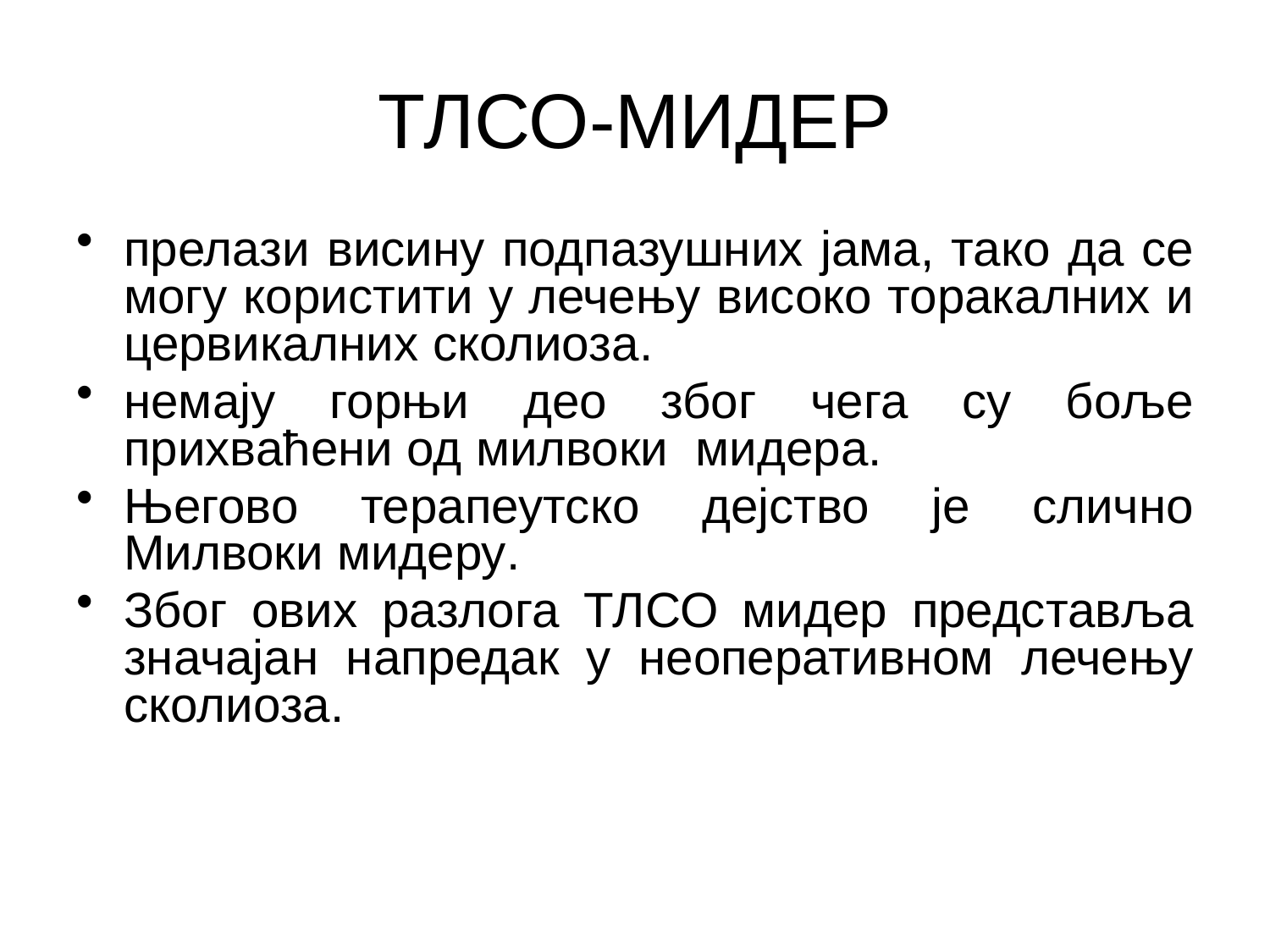

# ТЛСО-МИДЕР
прелази висину подпазушних јама, тако да се могу користити у лечењу високо торакалних и цервикалних сколиоза.
немају горњи део због чега су боље прихваћени од милвоки  мидера.
Његово терапеутско дејство је слично Милвоки мидеру.
Због ових разлога ТЛСО мидер представља значајан напредак у неоперативном лечењу сколиоза.